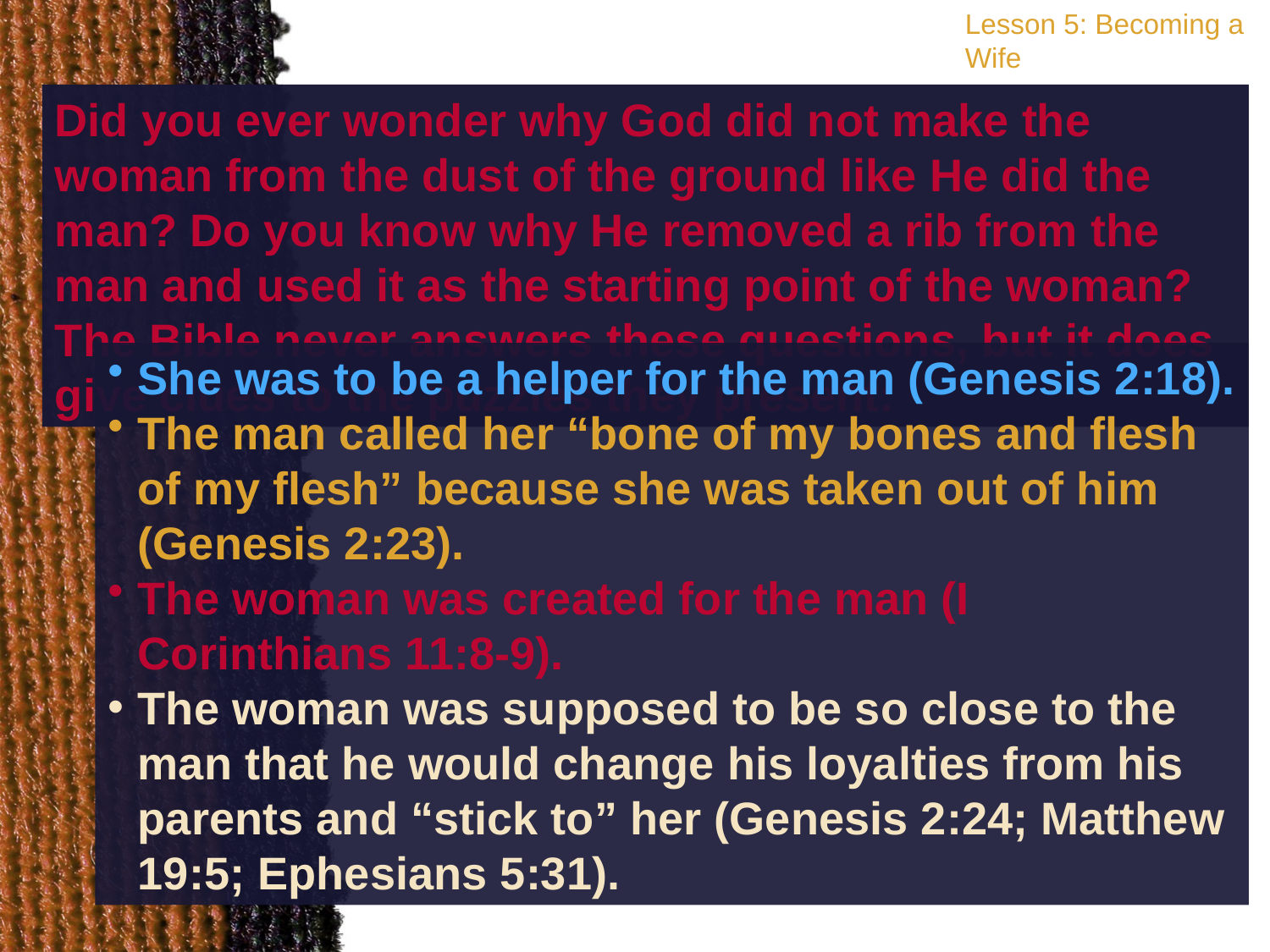

Lesson 5: Becoming a Wife
Did you ever wonder why God did not make the woman from the dust of the ground like He did the man? Do you know why He removed a rib from the man and used it as the starting point of the woman? The Bible never answers these questions, but it does give clues to the puzzles they present:
She was to be a helper for the man (Genesis 2:18).
The man called her “bone of my bones and flesh of my flesh” because she was taken out of him (Genesis 2:23).
The woman was created for the man (I Corinthians 11:8-9).
The woman was supposed to be so close to the man that he would change his loyalties from his parents and “stick to” her (Genesis 2:24; Matthew 19:5; Ephesians 5:31).